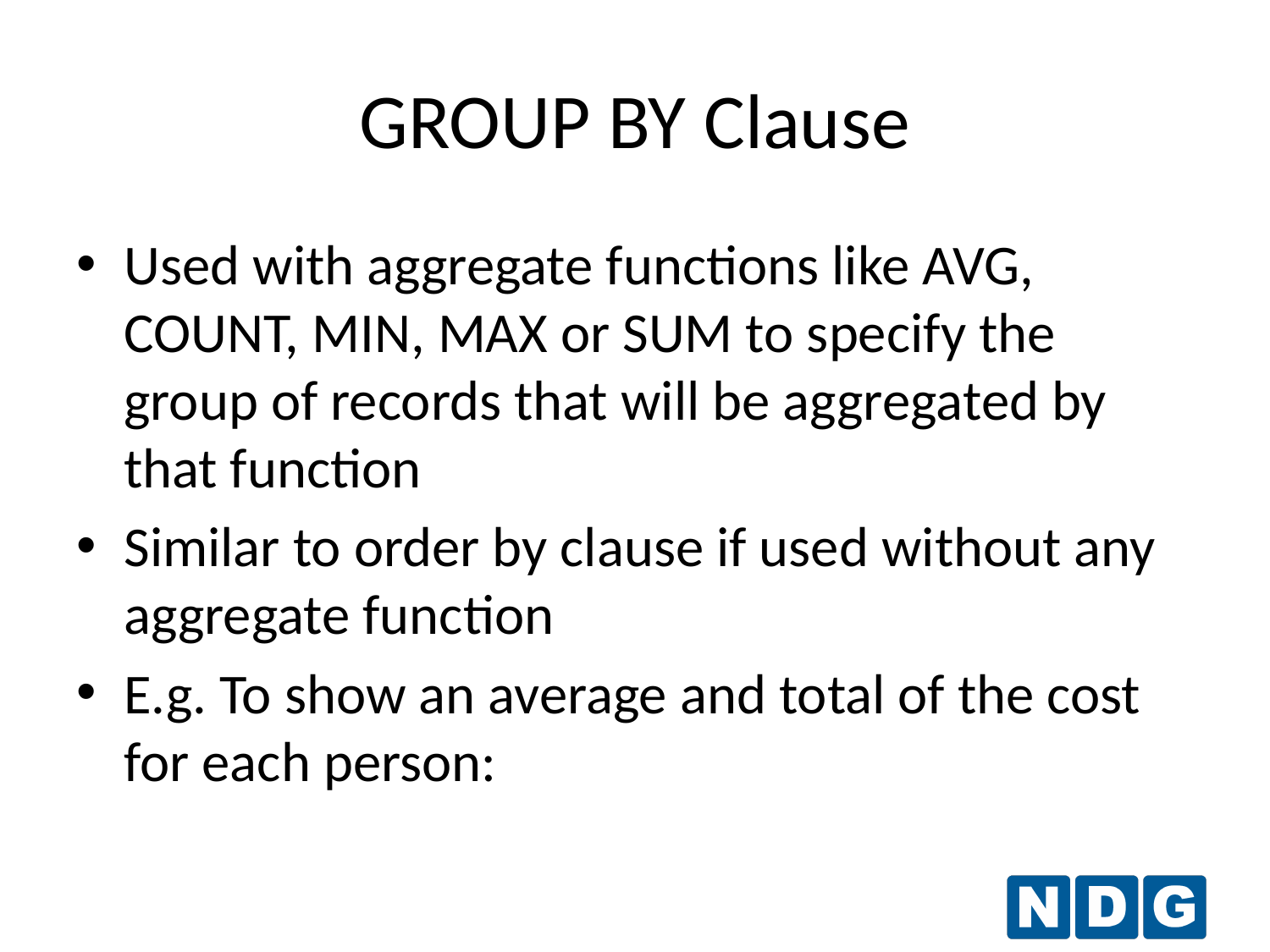

GROUP BY Clause
Used with aggregate functions like AVG, COUNT, MIN, MAX or SUM to specify the group of records that will be aggregated by that function
Similar to order by clause if used without any aggregate function
E.g. To show an average and total of the cost for each person: